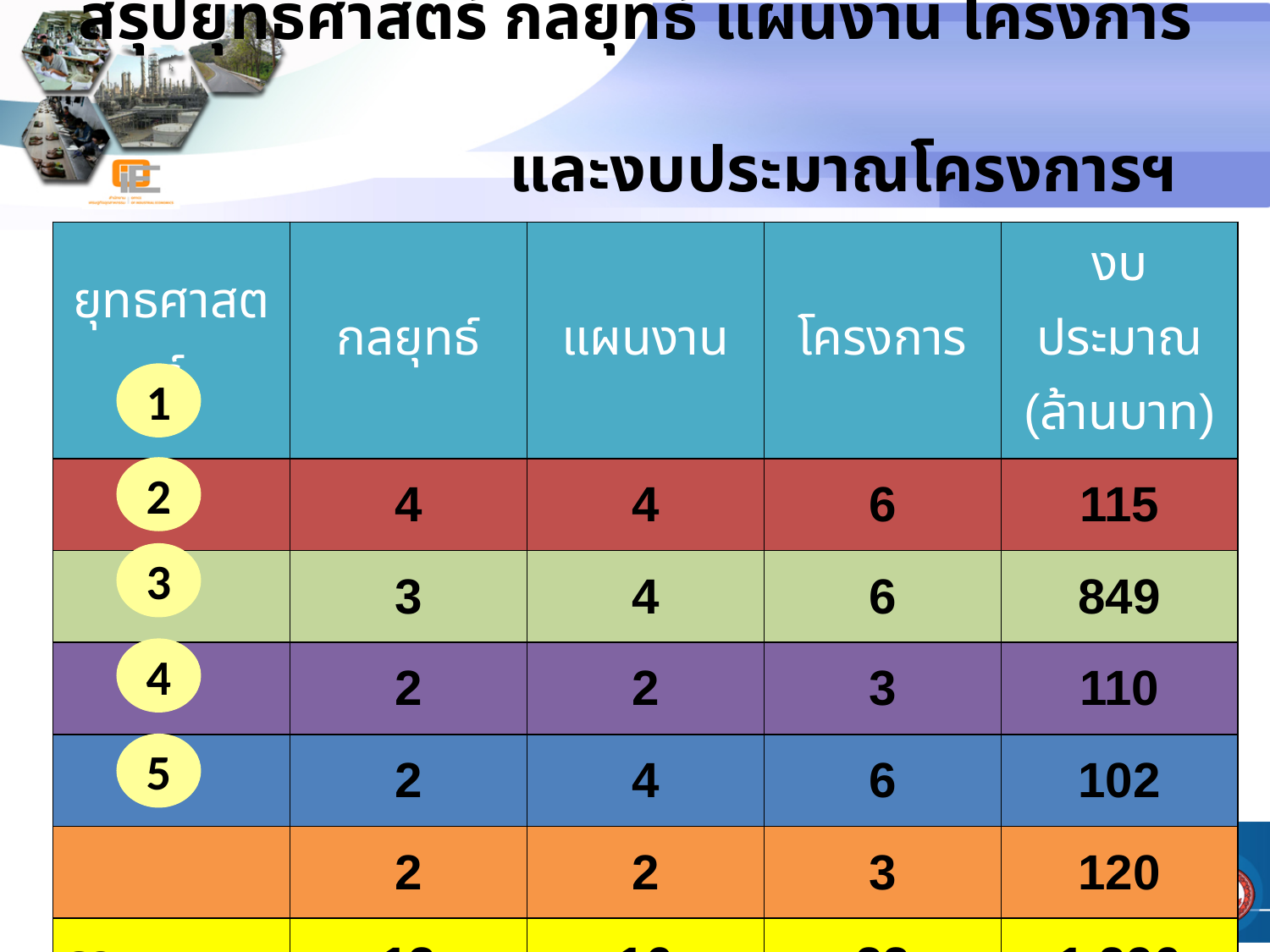

# สรุปยุทธศาสตร์ กลยุทธ์ แผนงาน โครงการ และงบประมาณโครงการฯ
| ยุทธศาสตร์ | กลยุทธ์ | แผนงาน | โครงการ | งบประมาณ (ล้านบาท) |
| --- | --- | --- | --- | --- |
|  | 4 | 4 | 6 | 115 |
|  | 3 | 4 | 6 | 849 |
|  | 2 | 2 | 3 | 110 |
|  | 2 | 4 | 6 | 102 |
|  | 2 | 2 | 3 | 120 |
| รวม | 13 | 16 | 22 | 1,296 |
1
2
3
4
5
85